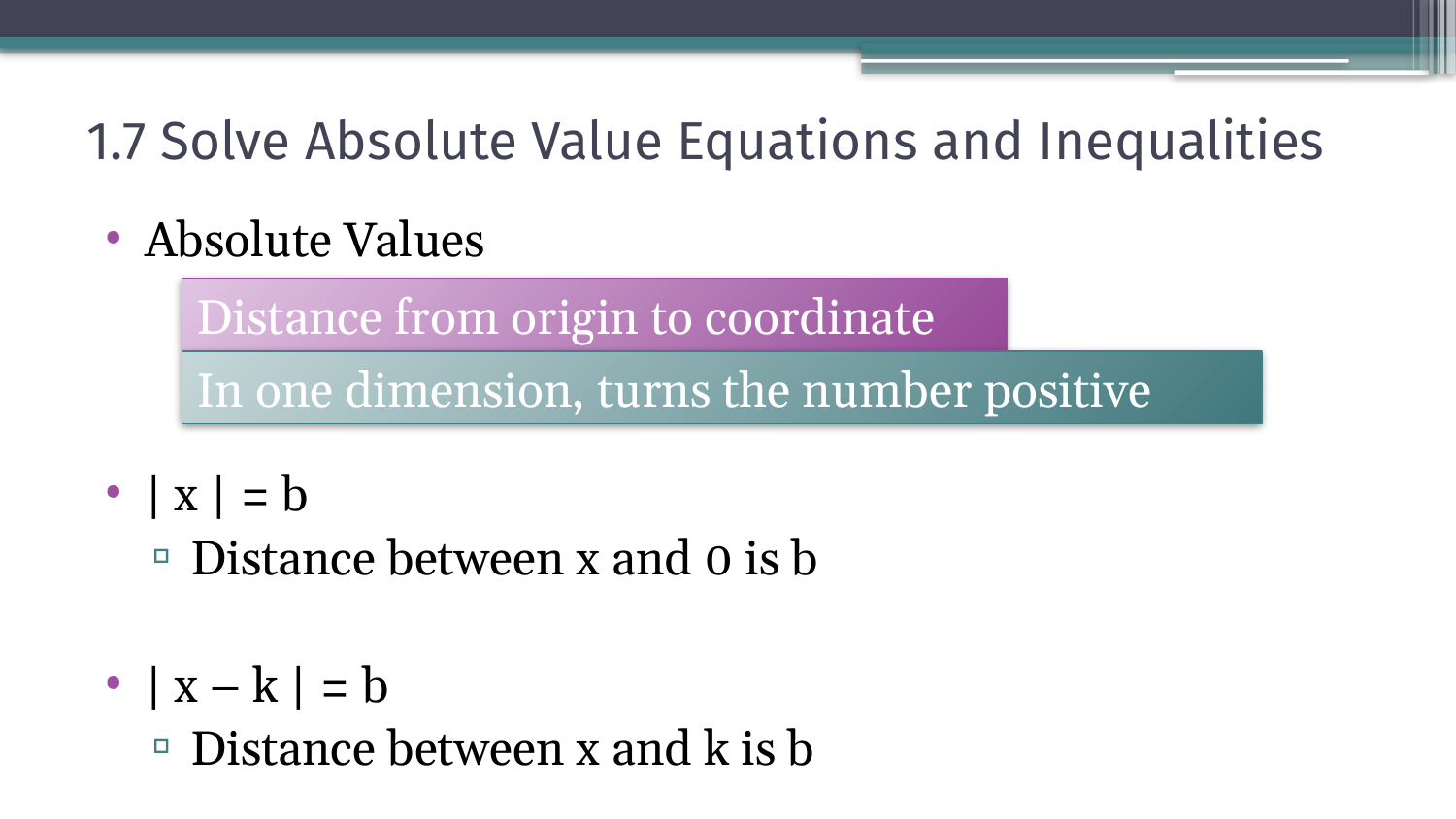

# 1.7 Solve Absolute Value Equations and Inequalities
Absolute Values

| x | = b
Distance between x and 0 is b

| x – k | = b
Distance between x and k is b
Distance from origin to coordinate
In one dimension, turns the number positive